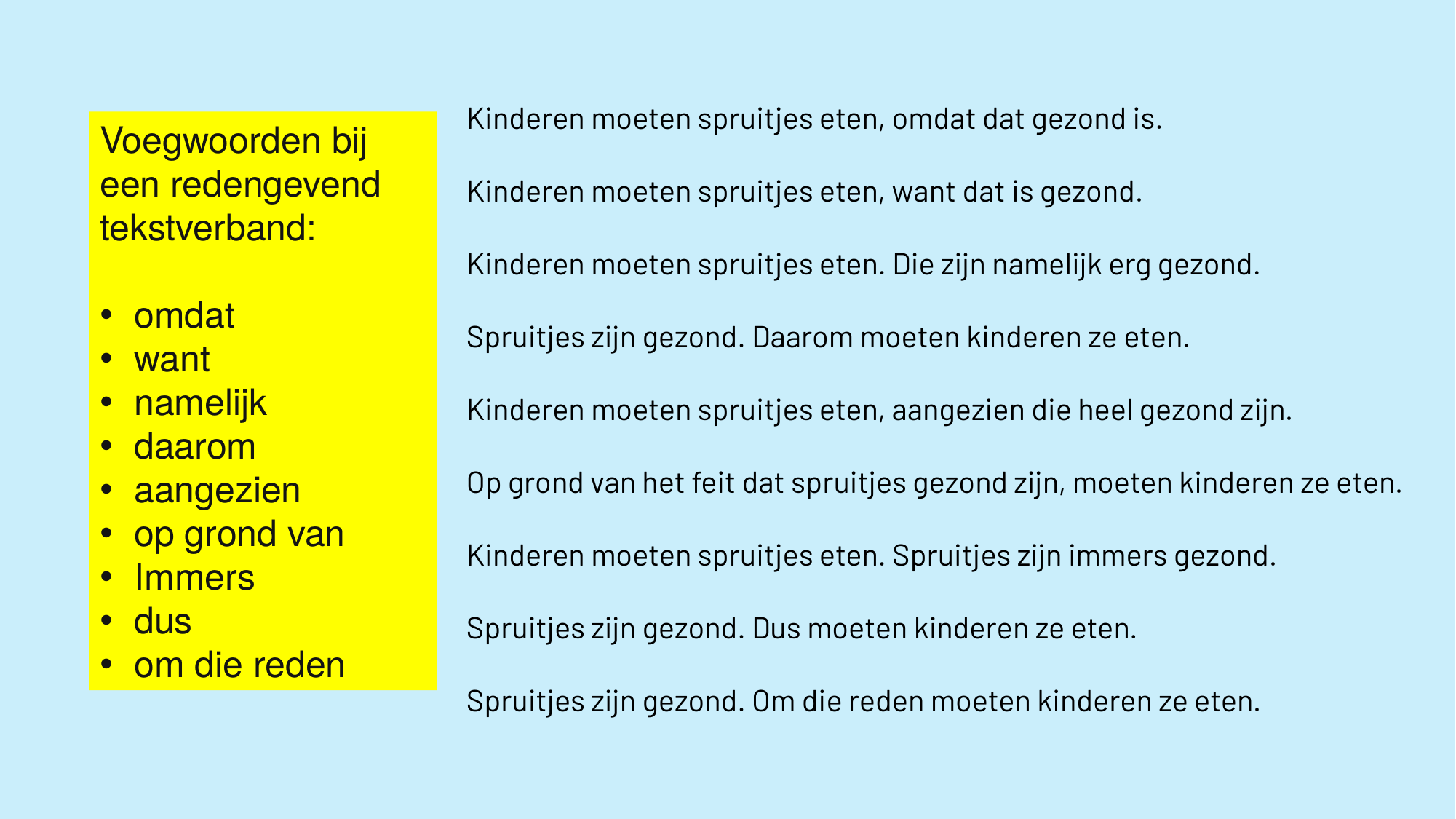

Kinderen moeten spruitjes eten, omdat dat gezond is.

Kinderen moeten spruitjes eten, want dat is gezond.

Kinderen moeten spruitjes eten. Die zijn namelijk erg gezond.

Spruitjes zijn gezond. Daarom moeten kinderen ze eten.

Kinderen moeten spruitjes eten, aangezien die heel gezond zijn.

Op grond van het feit dat spruitjes gezond zijn, moeten kinderen ze eten.

Kinderen moeten spruitjes eten. Spruitjes zijn immers gezond.

Spruitjes zijn gezond. Dus moeten kinderen ze eten.

Spruitjes zijn gezond. Om die reden moeten kinderen ze eten.
Voegwoorden bij een redengevend tekstverband:

omdat
want
namelijk
daarom
aangezien
op grond van
Immers
dus
om die reden